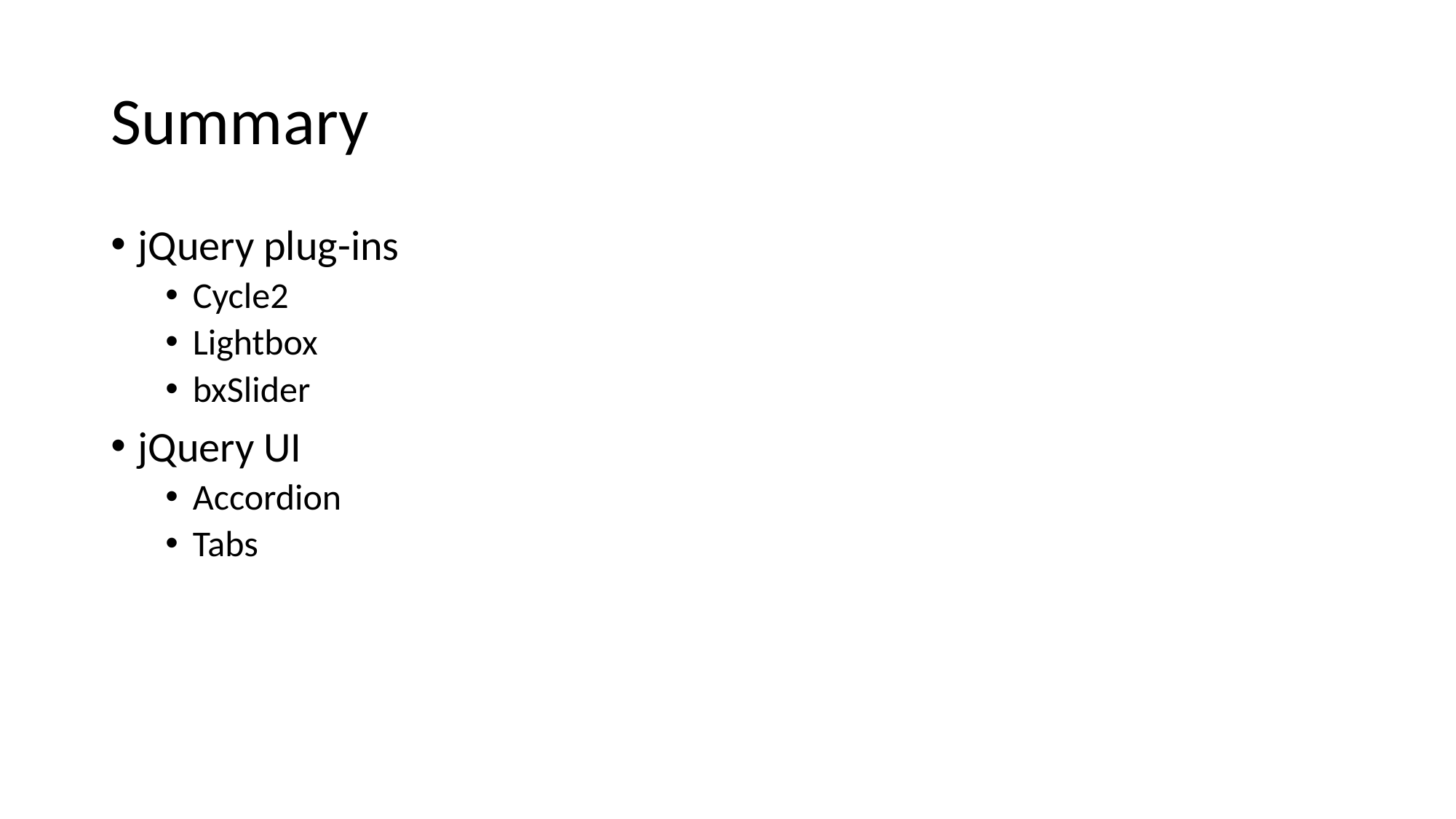

# Summary
jQuery plug-ins
Cycle2
Lightbox
bxSlider
jQuery UI
Accordion
Tabs